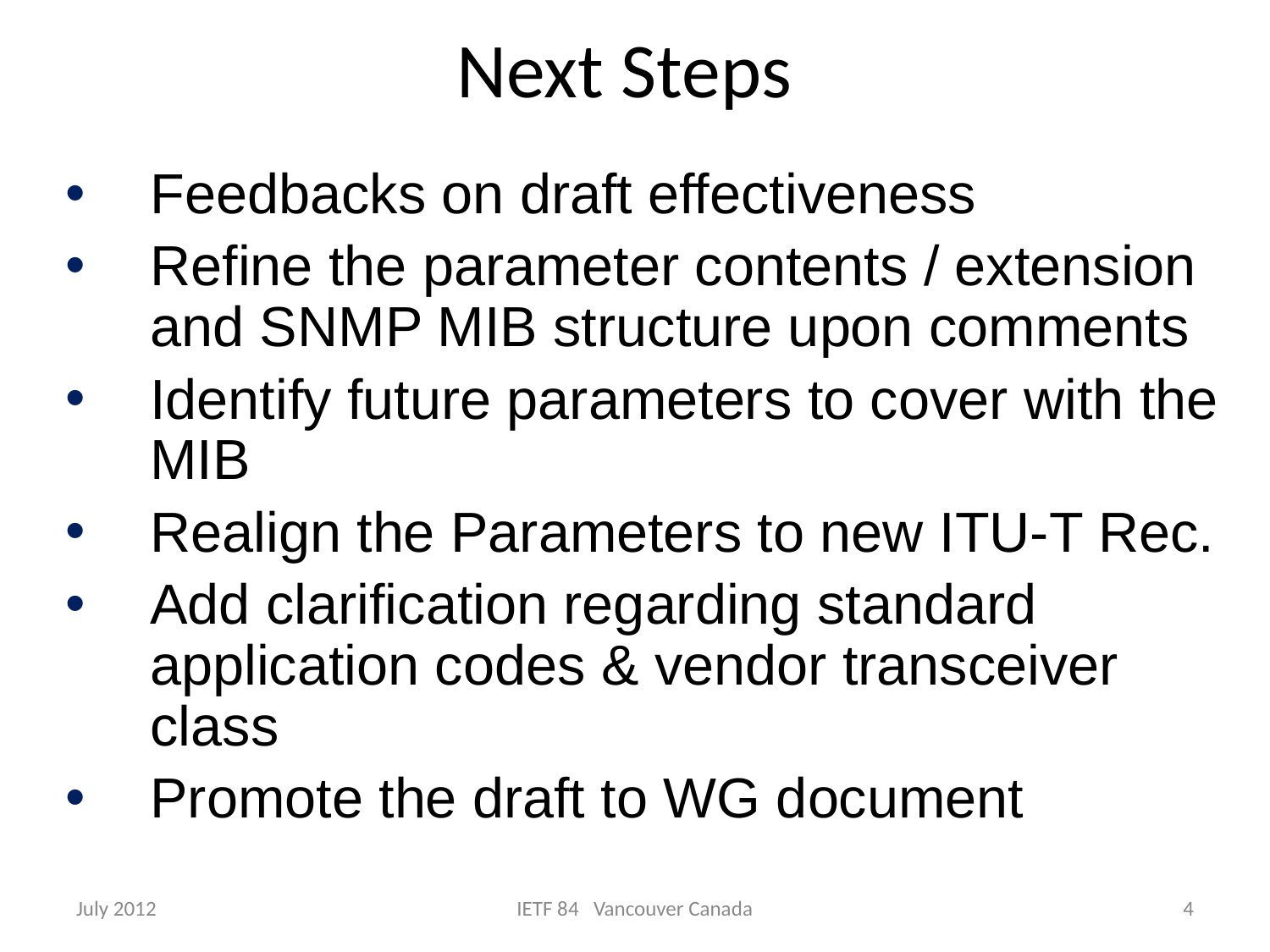

# Next Steps
Feedbacks on draft effectiveness
Refine the parameter contents / extension and SNMP MIB structure upon comments
Identify future parameters to cover with the MIB
Realign the Parameters to new ITU-T Rec.
Add clarification regarding standard application codes & vendor transceiver class
Promote the draft to WG document

July 2012
IETF 84   Vancouver Canada
4